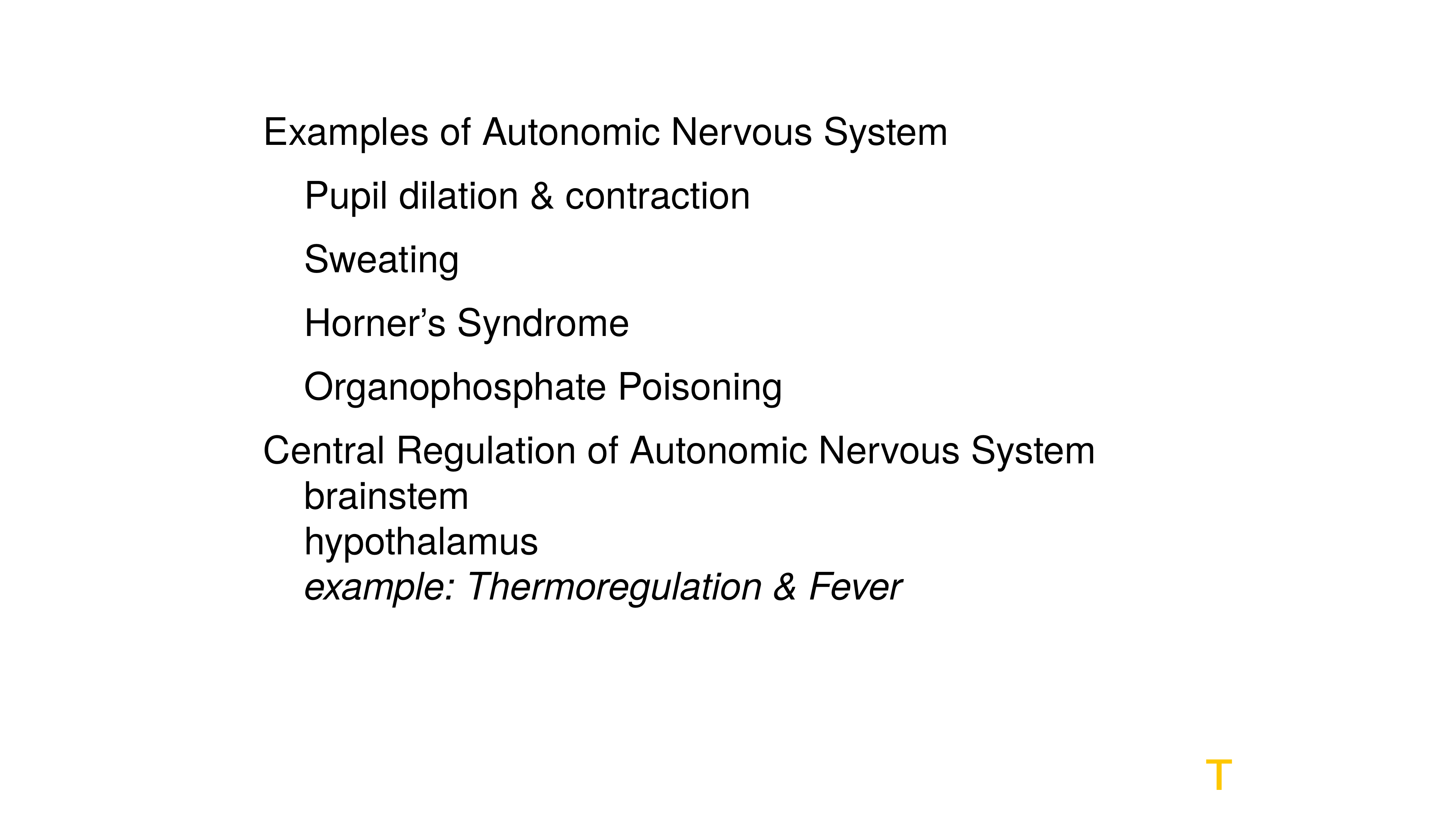

Examples of Autonomic Nervous System
Pupil dilation & contraction
Sweating
Horner’s Syndrome
Organophosphate Poisoning
Central Regulation of Autonomic Nervous System
brainstem
hypothalamus
example: Thermoregulation & Fever
T